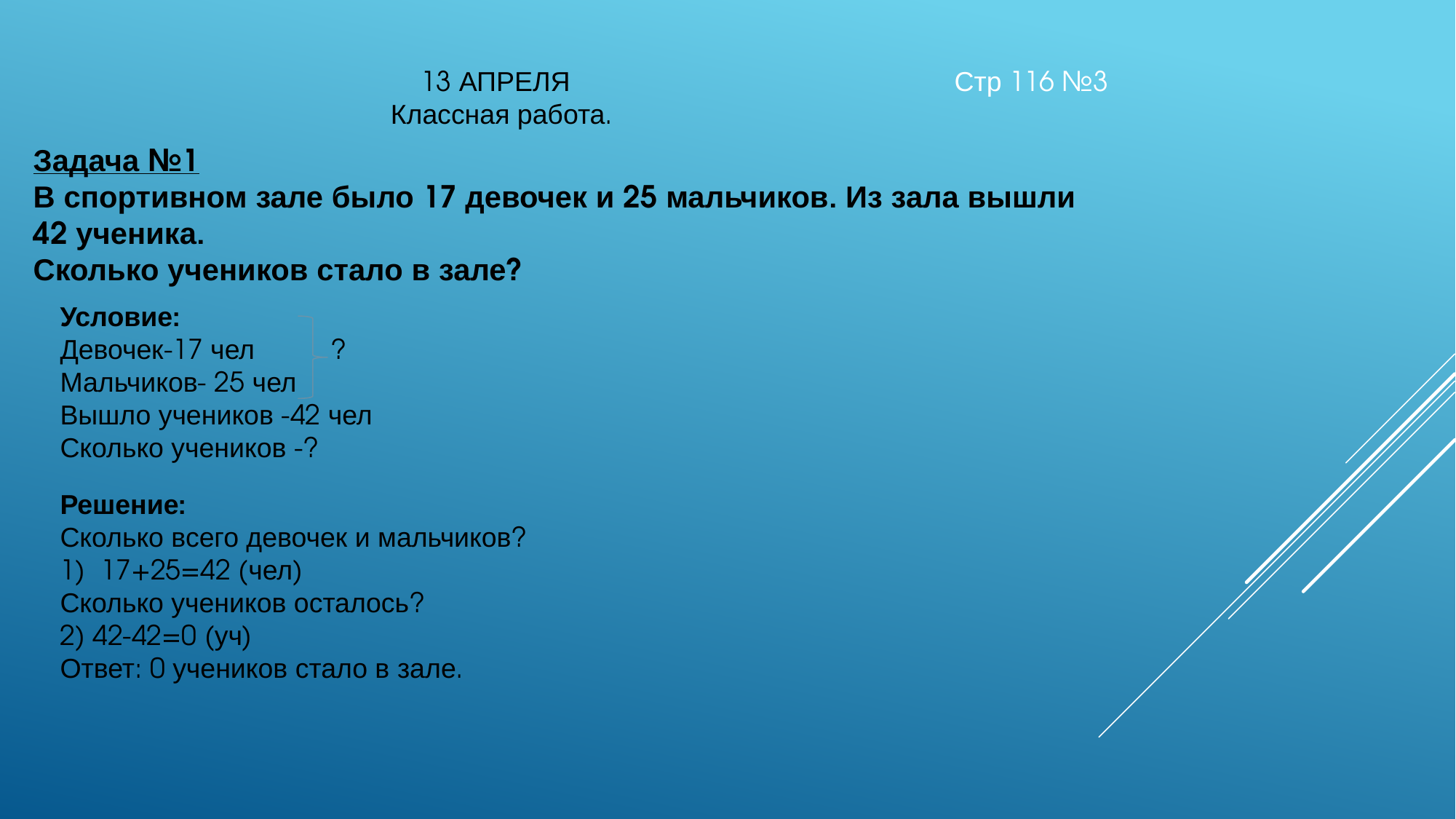

13 АПРЕЛЯ
  Классная работа.
Стр 116 №3
Задача №1
В спортивном зале было 17 девочек и 25 мальчиков. Из зала вышли 42 ученика.
Сколько учеников стало в зале?
Условие:
Девочек-17 чел          ?
Мальчиков- 25 чел
Вышло учеников -42 чел
Сколько учеников -?

Решение:
Сколько всего девочек и мальчиков?
17+25=42 (чел)
Сколько учеников осталось?
2) 42-42=0 (уч)
Ответ: 0 учеников стало в зале.